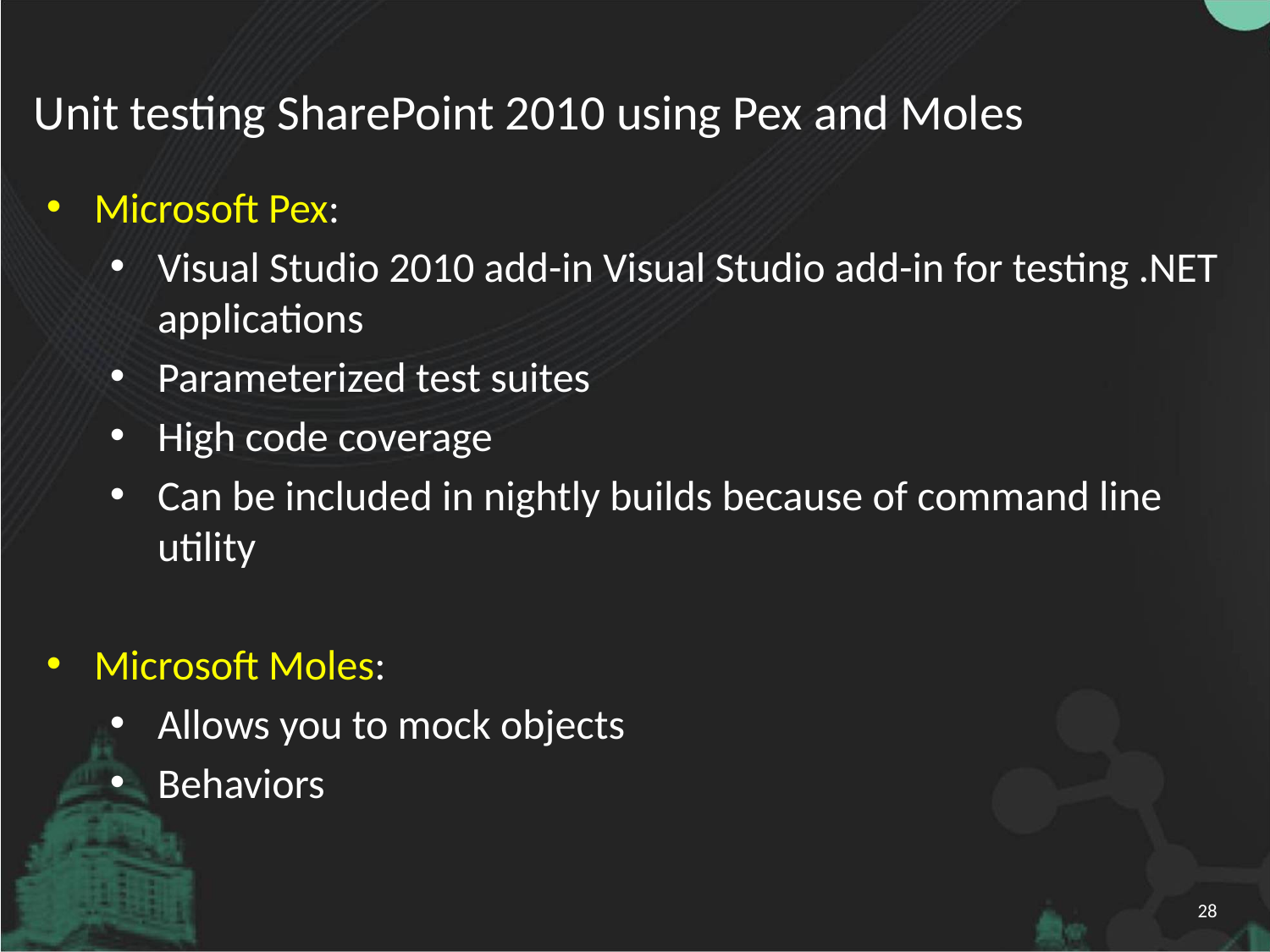

# Unit testing SharePoint 2010 using Pex and Moles
Microsoft Pex:
Visual Studio 2010 add-in Visual Studio add-in for testing .NET applications
Parameterized test suites
High code coverage
Can be included in nightly builds because of command line utility

Microsoft Moles:
Allows you to mock objects
Behaviors

28